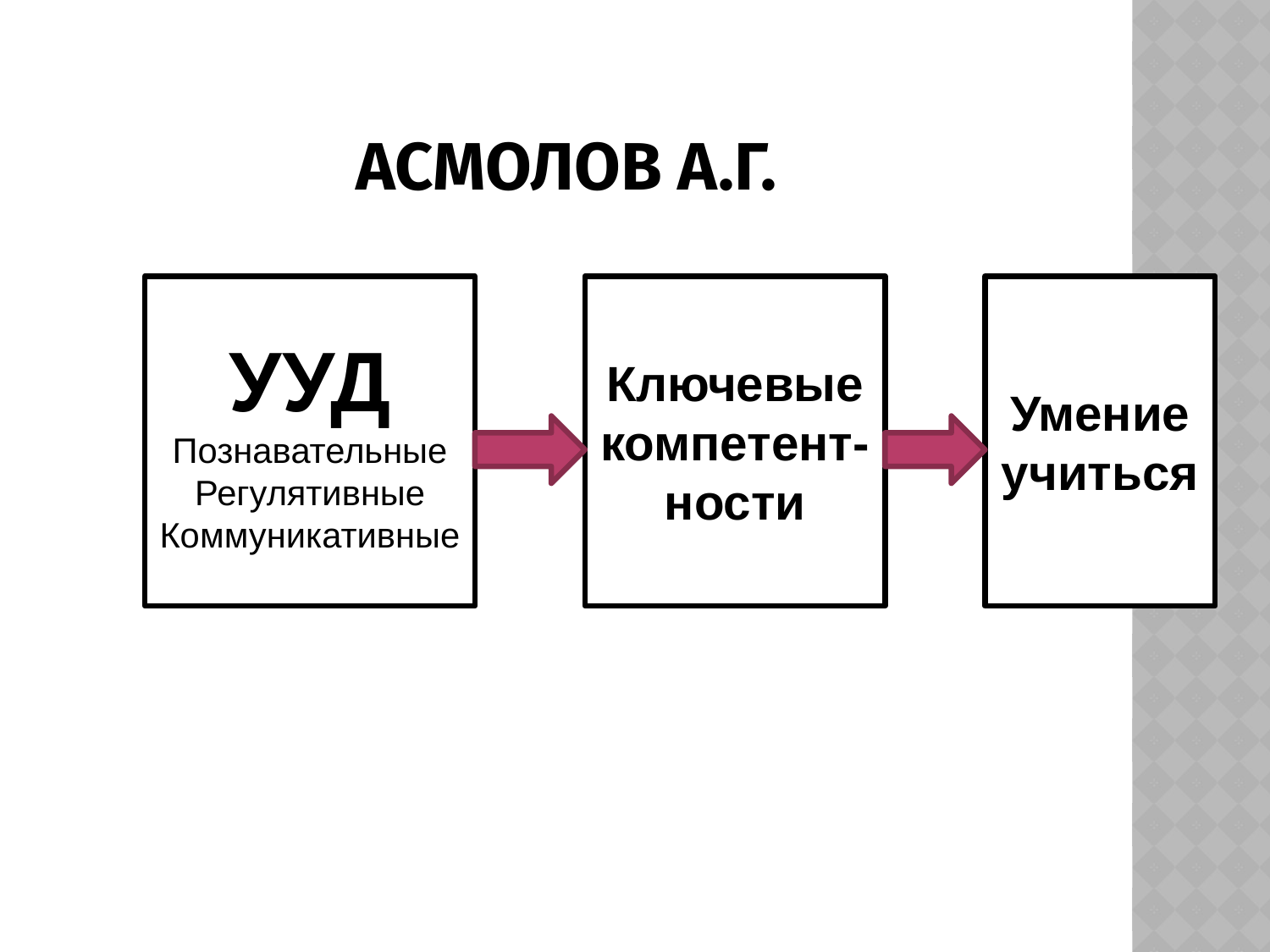

# Асмолов А.Г.
УУД
Познавательные
Регулятивные
Коммуникативные
Ключевые компетент-ности
Умение учиться